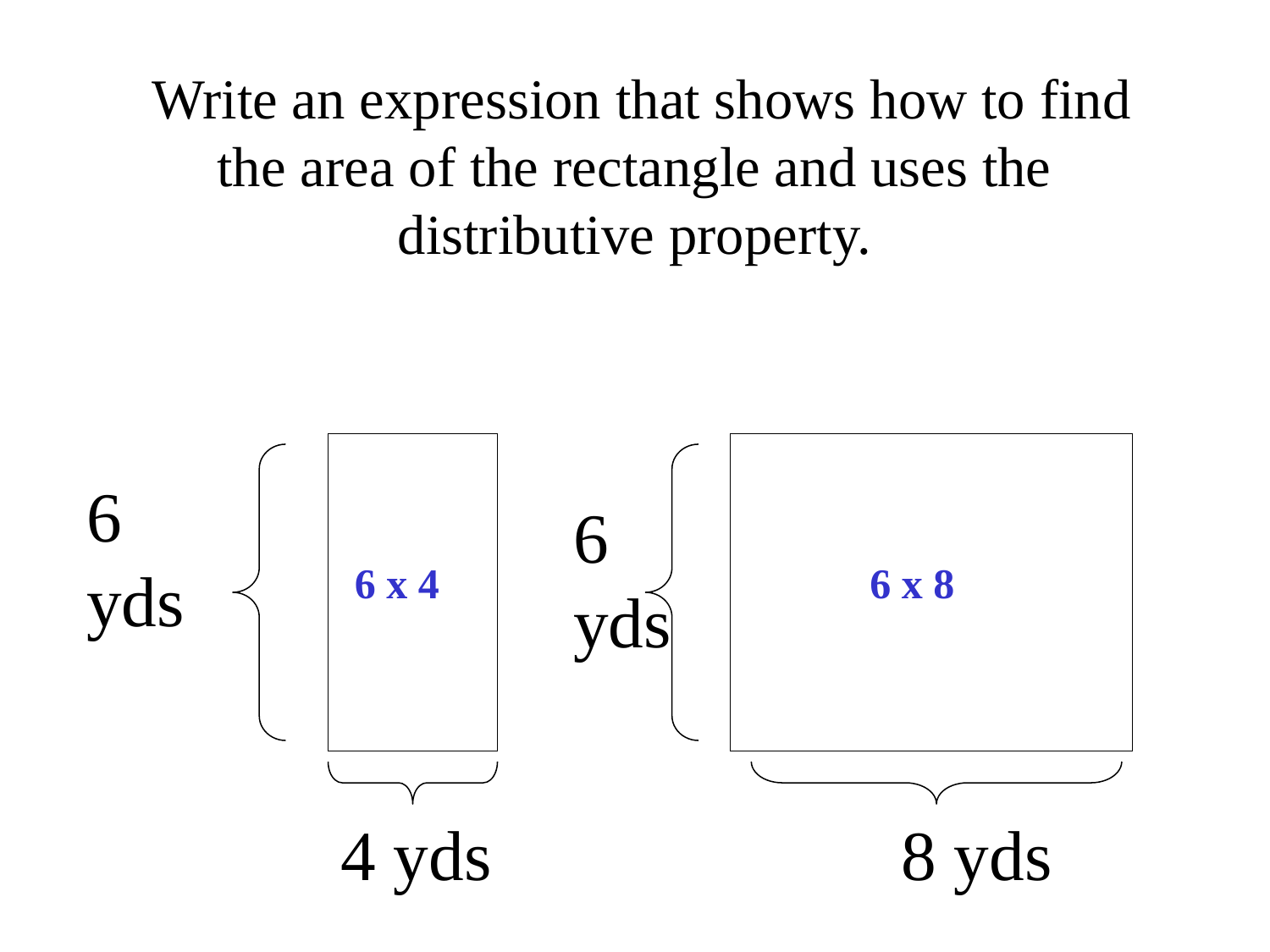

Write an expression that shows how to find the area of the rectangle and uses the distributive property.

6 yds
6 yds
6 x 4
6 x 8

4 yds
   8 yds